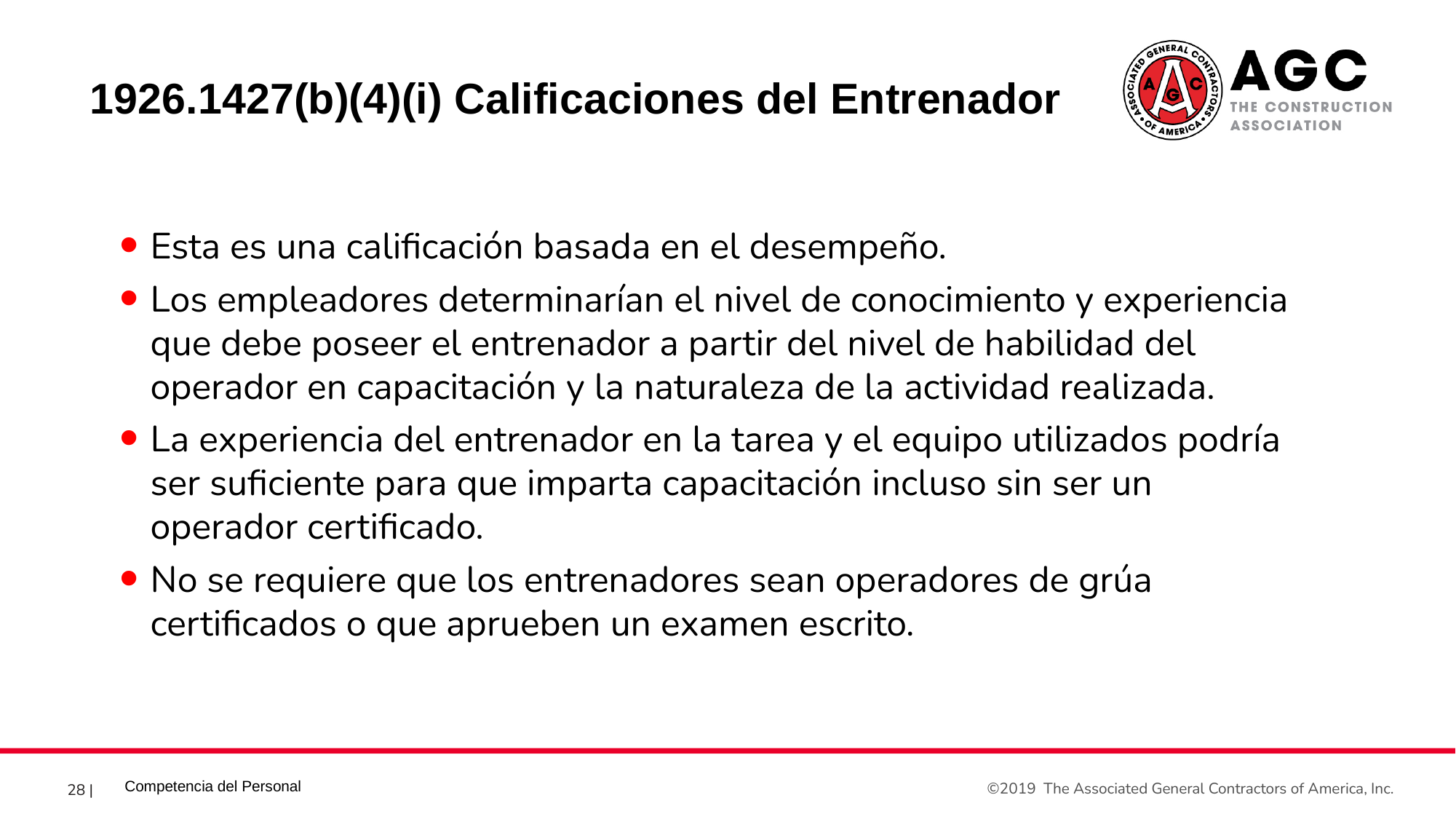

1926.1427(b)(4)(i) Calificaciones del Entrenador

Esta es una calificación basada en el desempeño.
Los empleadores determinarían el nivel de conocimiento y experiencia que debe poseer el entrenador a partir del nivel de habilidad del operador en capacitación y la naturaleza de la actividad realizada.
La experiencia del entrenador en la tarea y el equipo utilizados podría ser suficiente para que imparta capacitación incluso sin ser un operador certificado.
No se requiere que los entrenadores sean operadores de grúa certificados o que aprueben un examen escrito.
Competencia del Personal